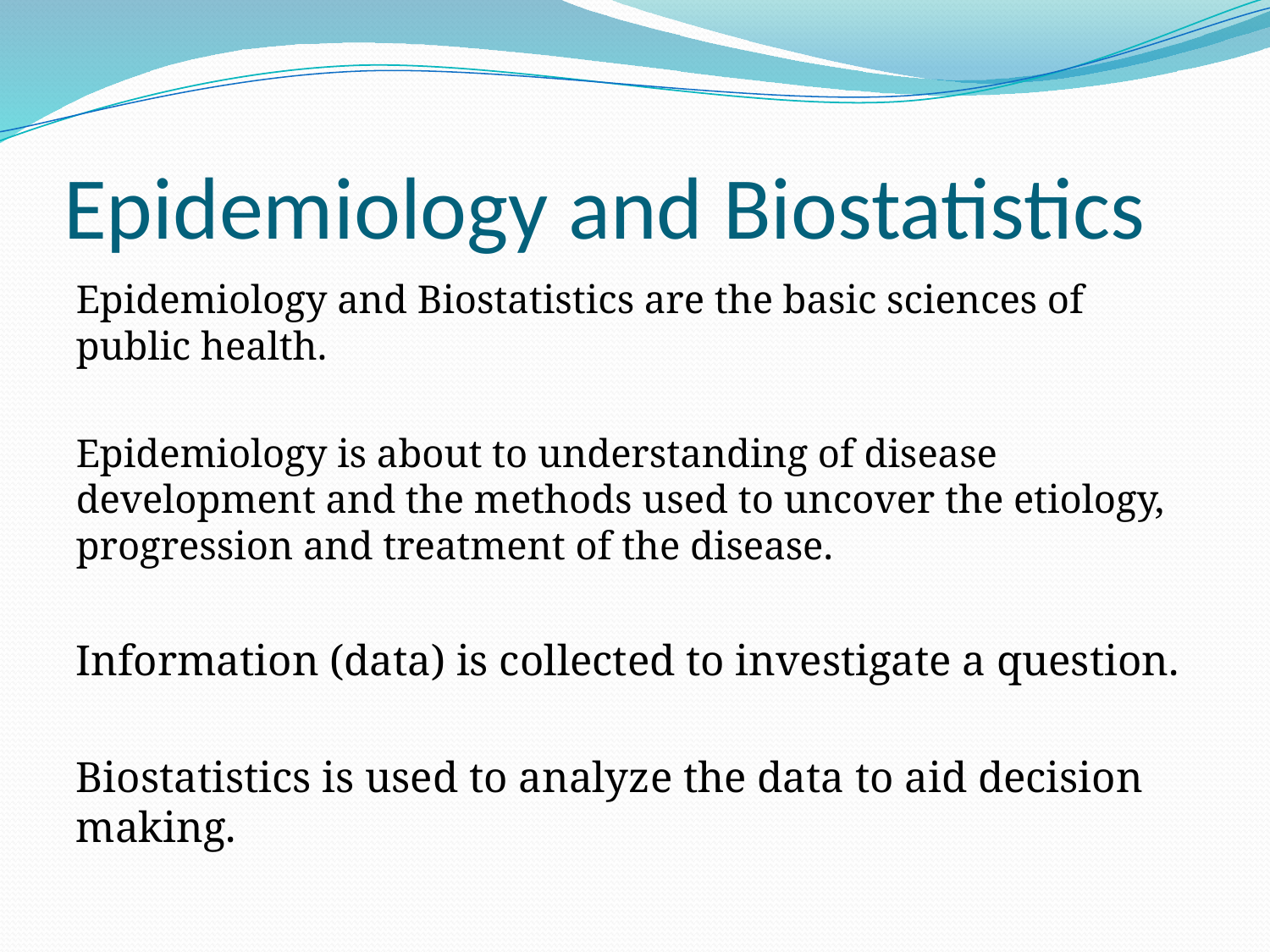

# Epidemiology and Biostatistics
Epidemiology and Biostatistics are the basic sciences of public health.

Epidemiology is about to understanding of disease development and the methods used to uncover the etiology, progression and treatment of the disease.

Information (data) is collected to investigate a question.

Biostatistics is used to analyze the data to aid decision making.